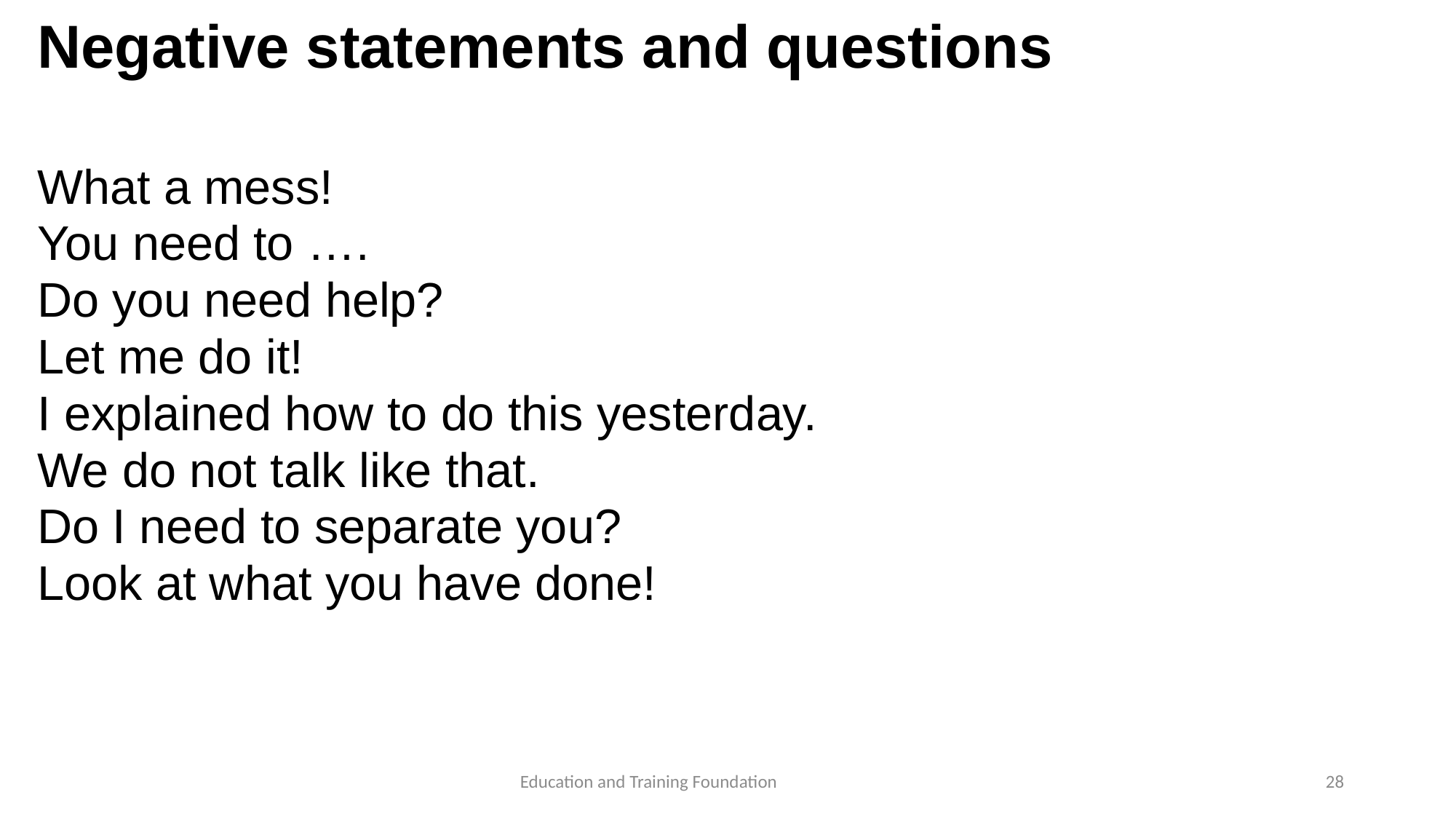

# Negative statements and questions
What a mess!
You need to ….
Do you need help?
Let me do it!
I explained how to do this yesterday.
We do not talk like that.
Do I need to separate you?
Look at what you have done!
28
Education and Training Foundation